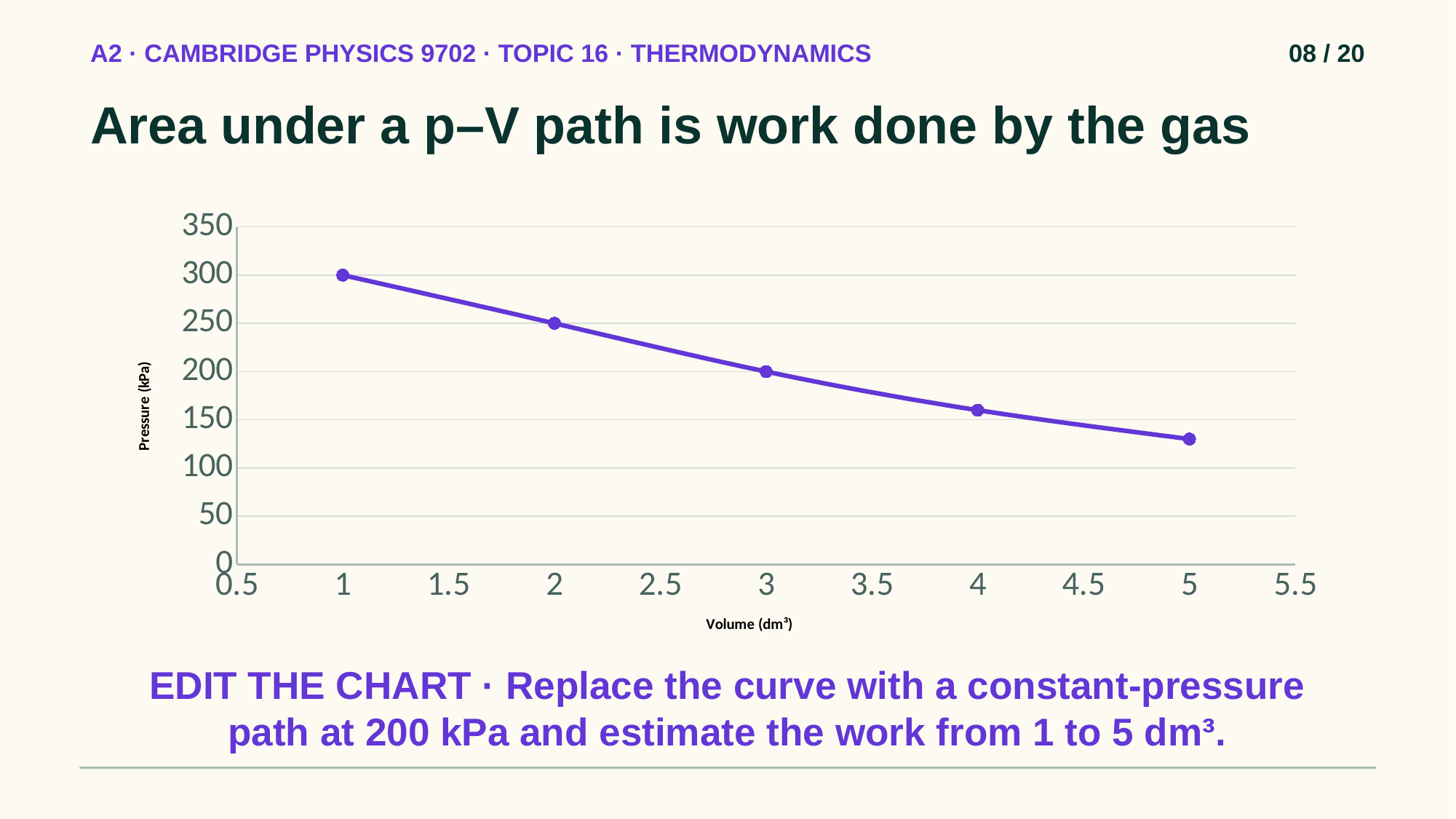

A2 · CAMBRIDGE PHYSICS 9702 · TOPIC 16 · THERMODYNAMICS
08 / 20
Area under a p–V path is work done by the gas

### Chart

| Category |  |
|---|---|
EDIT THE CHART · Replace the curve with a constant-pressure path at 200 kPa and estimate the work from 1 to 5 dm³.